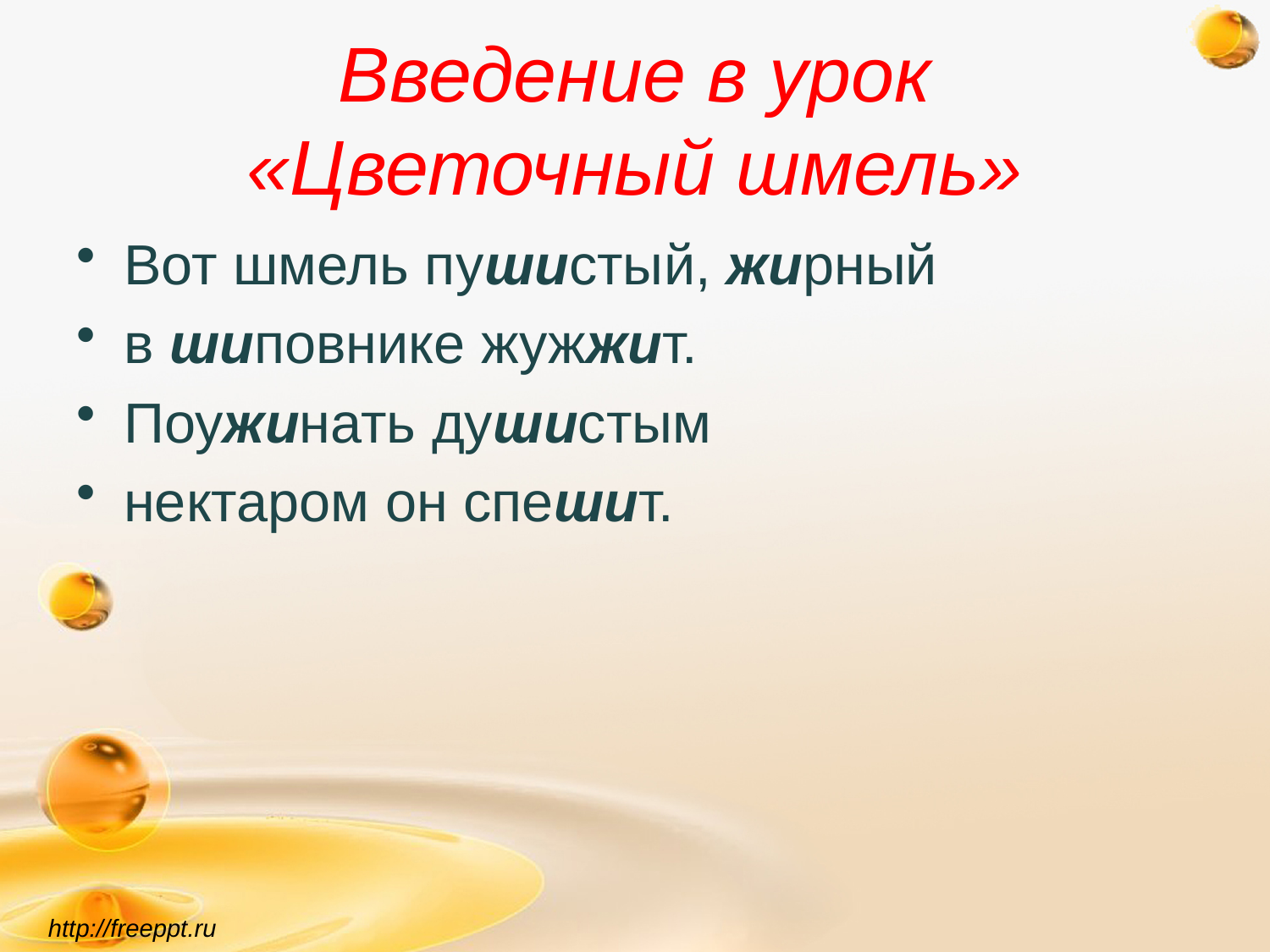

# Введение в урок «Цветочный шмель»
Вот шмель пушистый, жирный
в шиповнике жужжит.
Поужинать душистым
нектаром он спешит.

http://freeppt.ru